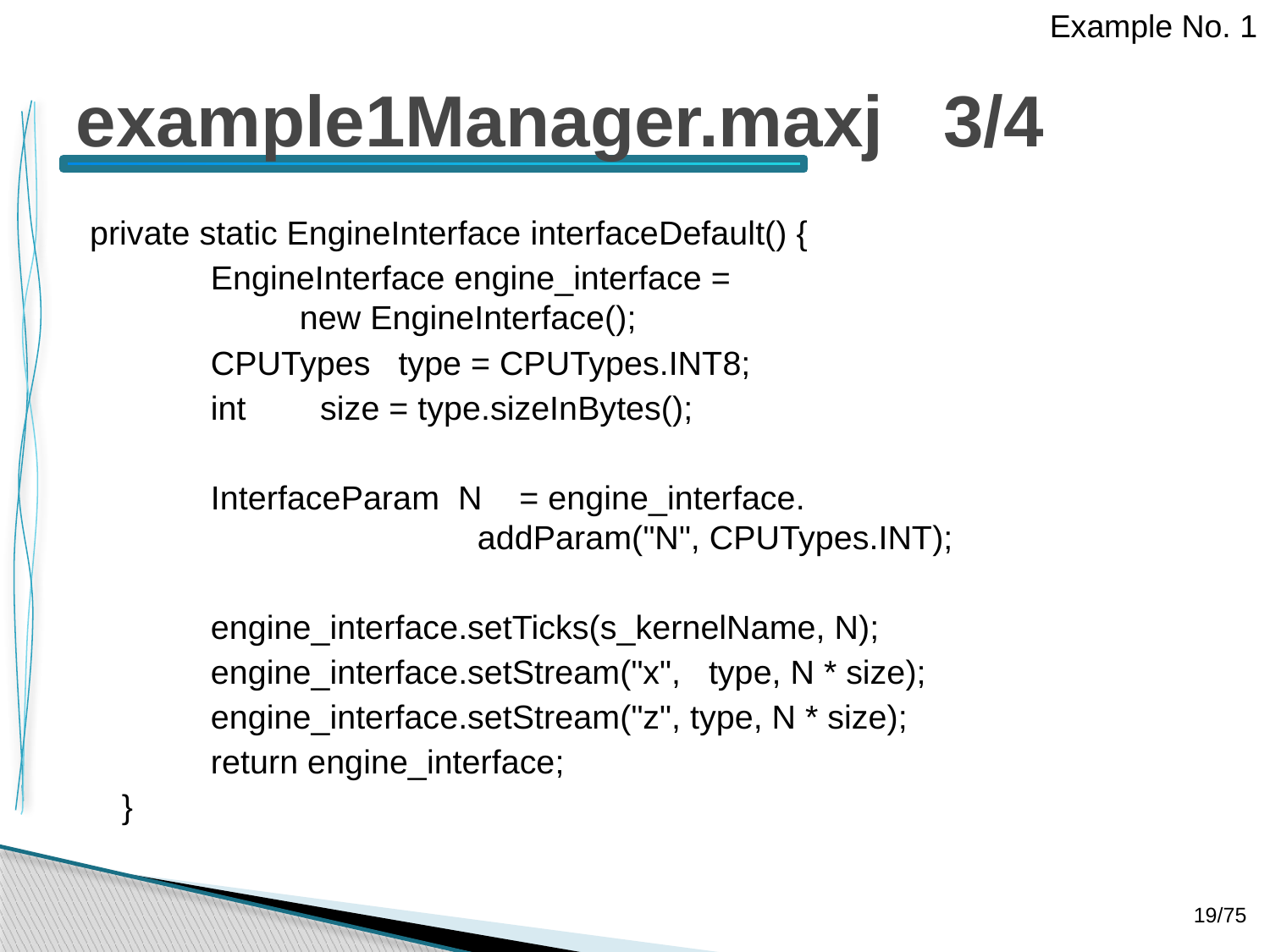

Example No. 1
# example1Manager.maxj   3/4
private static EngineInterface interfaceDefault() {
		EngineInterface engine_interface =
		new EngineInterface();
		CPUTypes   type = CPUTypes.INT8;
		int        size = type.sizeInBytes();

		InterfaceParam  N    = engine_interface.
				addParam("N", CPUTypes.INT);

		engine_interface.setTicks(s_kernelName, N);
		engine_interface.setStream("x",   type, N * size);
		engine_interface.setStream("z", type, N * size);
		return engine_interface;
	}